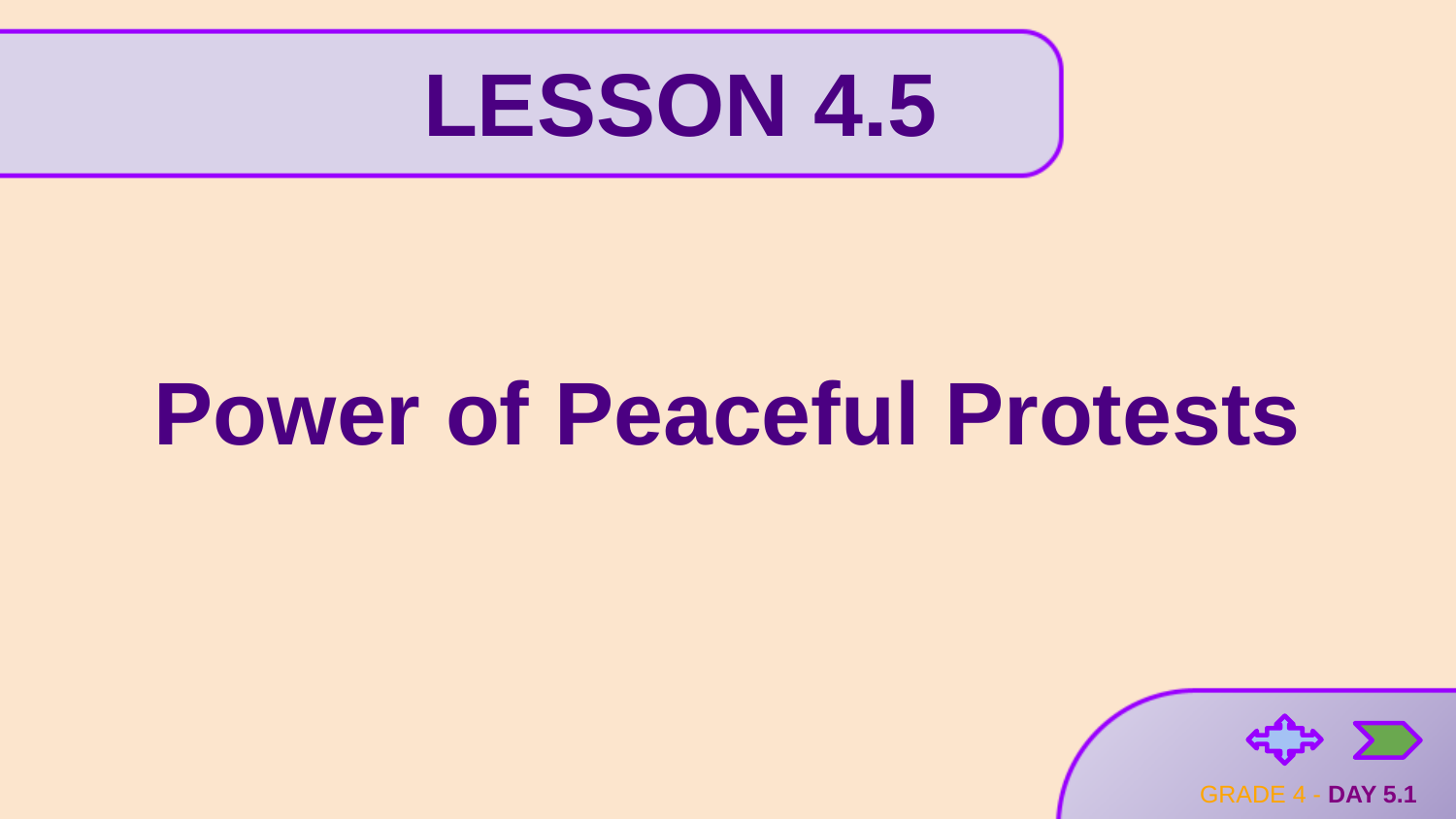

LESSON 4.5
# Power of Peaceful Protests

GRADE 4 - DAY 5.1